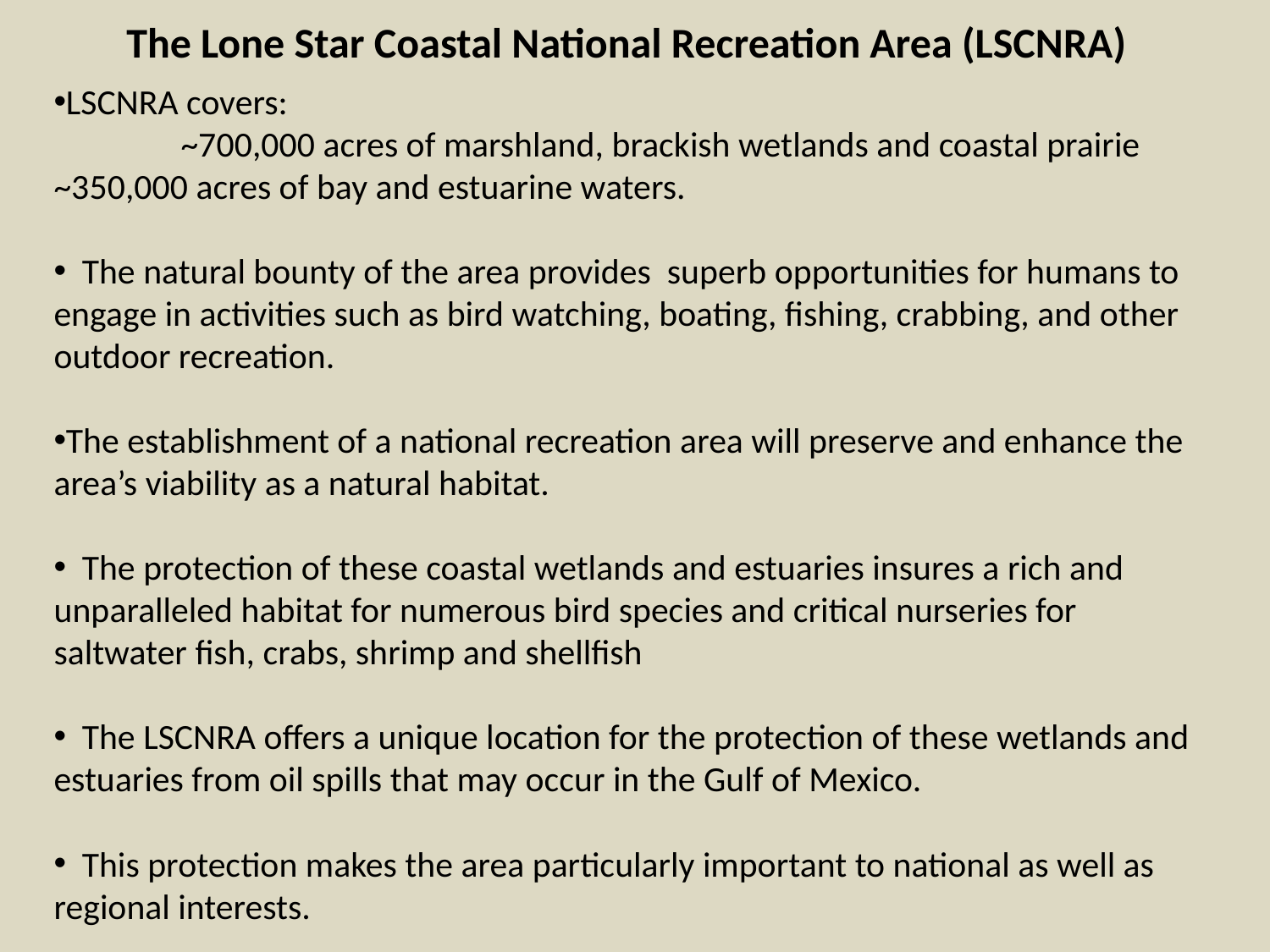

The Lone Star Coastal National Recreation Area (LSCNRA)
LSCNRA covers:
	~700,000 acres of marshland, brackish wetlands and coastal prairie 	~350,000 acres of bay and estuarine waters.

  The natural bounty of the area provides  superb opportunities for humans to engage in activities such as bird watching, boating, fishing, crabbing, and other outdoor recreation.

The establishment of a national recreation area will preserve and enhance the area’s viability as a natural habitat.

  The protection of these coastal wetlands and estuaries insures a rich and unparalleled habitat for numerous bird species and critical nurseries for saltwater fish, crabs, shrimp and shellfish

  The LSCNRA offers a unique location for the protection of these wetlands and estuaries from oil spills that may occur in the Gulf of Mexico.

  This protection makes the area particularly important to national as well as regional interests.